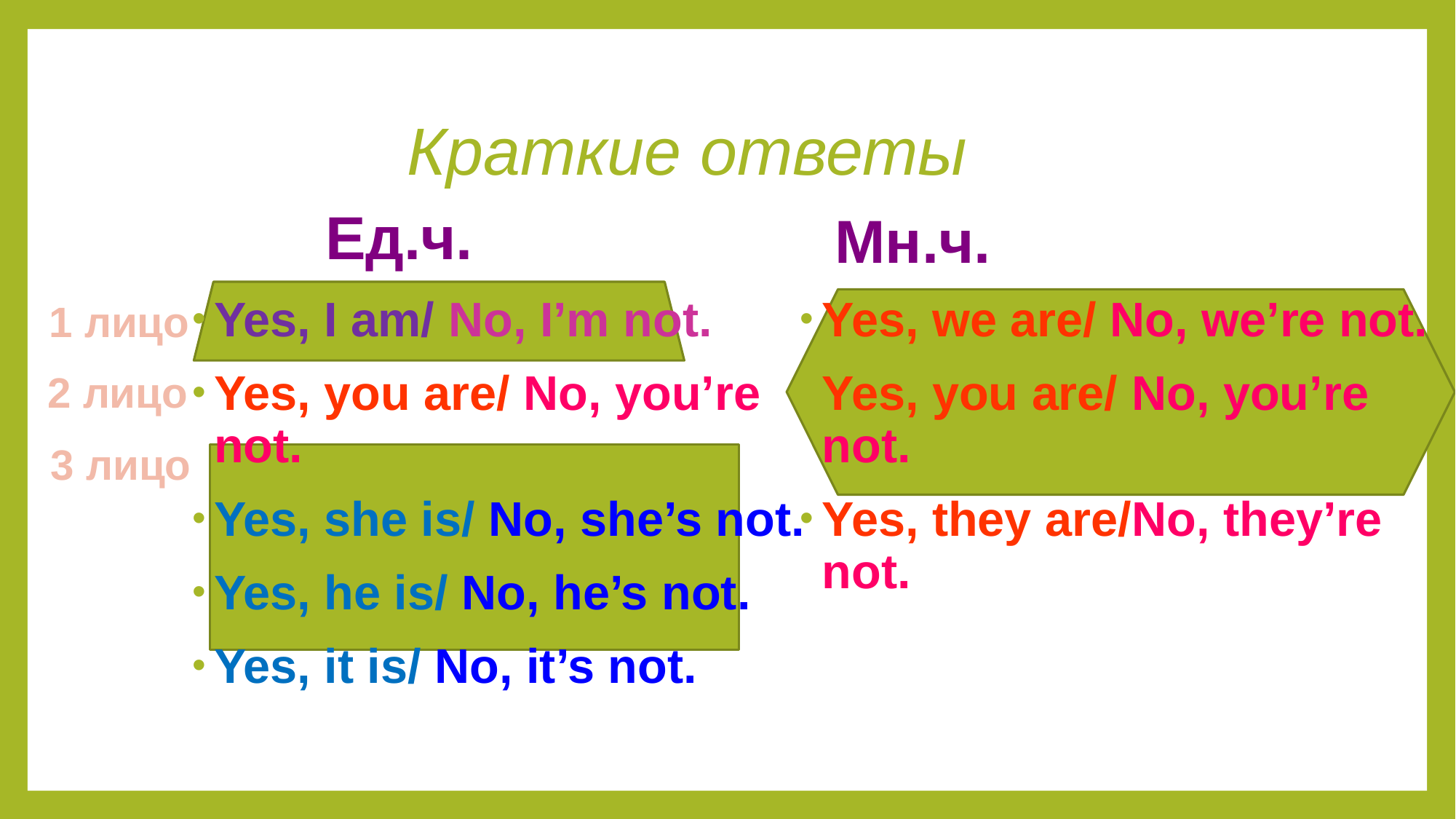

# Краткие ответы
Ед.ч.
Мн.ч.

Yes, I am/ No, I’m not.
Yes, you are/ No, you’re not.
Yes, she is/ No, she’s not.
Yes, he is/ No, he’s not.
Yes, it is/ No, it’s not.
Yes, we are/ No, we’re not.
Yes, you are/ No, you’re not.
Yes, they are/No, they’re not.

1 лицо
2 лицо
3 лицо